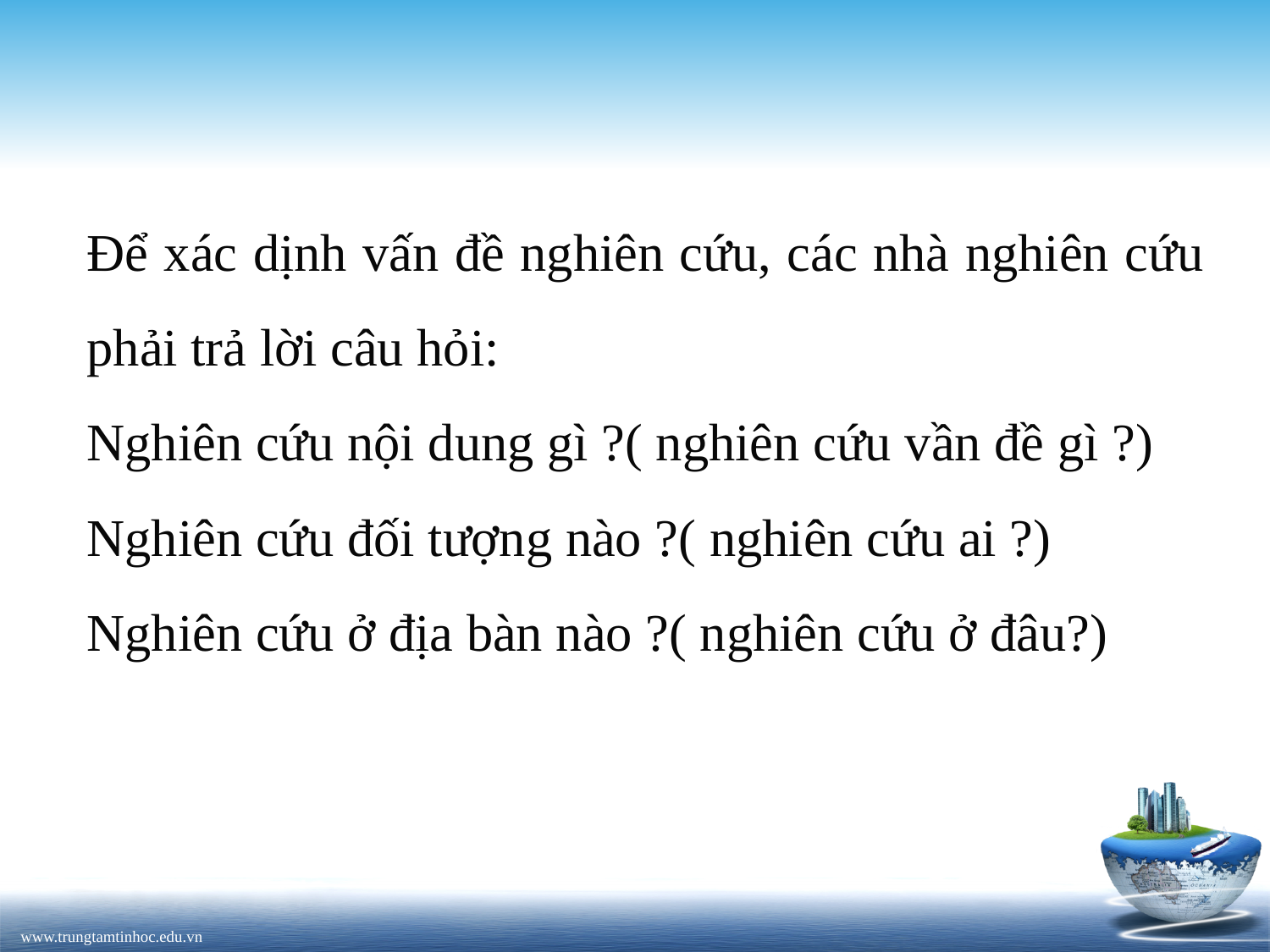

Để xác dịnh vấn đề nghiên cứu, các nhà nghiên cứu phải trả lời câu hỏi:
Nghiên cứu nội dung gì ?( nghiên cứu vần đề gì ?)
Nghiên cứu đối tượng nào ?( nghiên cứu ai ?)
Nghiên cứu ở địa bàn nào ?( nghiên cứu ở đâu?)